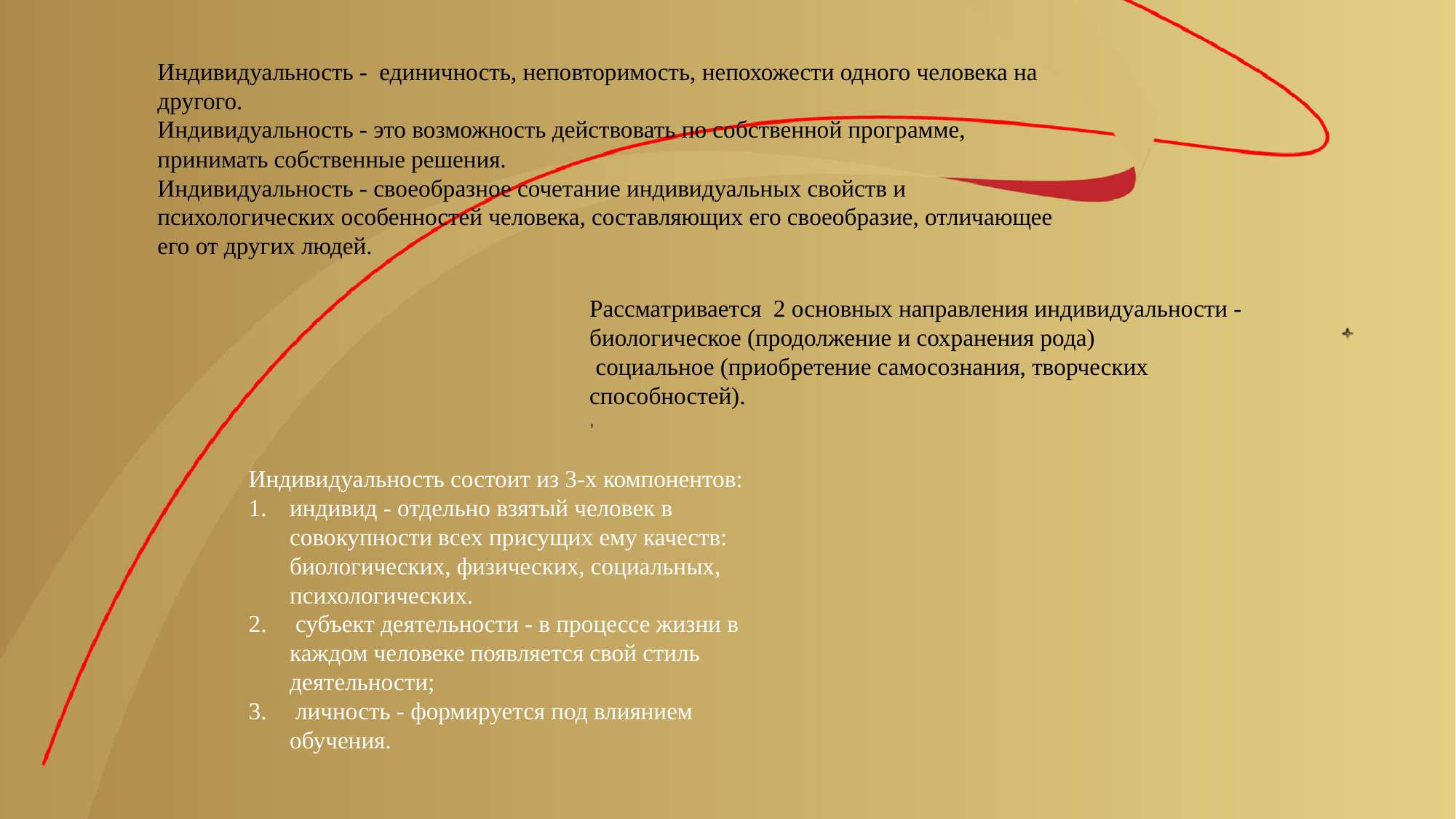

Индивидуальность -  единичность, неповторимость, непохожести одного человека на другого.
Индивидуальность - это возможность действовать по собственной программе, принимать собственные решения.
Индивидуальность - своеобразное сочетание индивидуальных свойств и психологических особенностей человека, составляющих его своеобразие, отличающее его от других людей.

Рассматривается  2 основных направления индивидуальности -  биологическое (продолжение и сохранения рода)
 социальное (приобретение самосознания, творческих способностей).
,

Индивидуальность состоит из 3-х компонентов:
индивид - отдельно взятый человек в совокупности всех присущих ему качеств: биологических, физических, социальных, психологических.
 субъект деятельности - в процессе жизни в каждом человеке появляется свой стиль деятельности;
 личность - формируется под влиянием обучения.